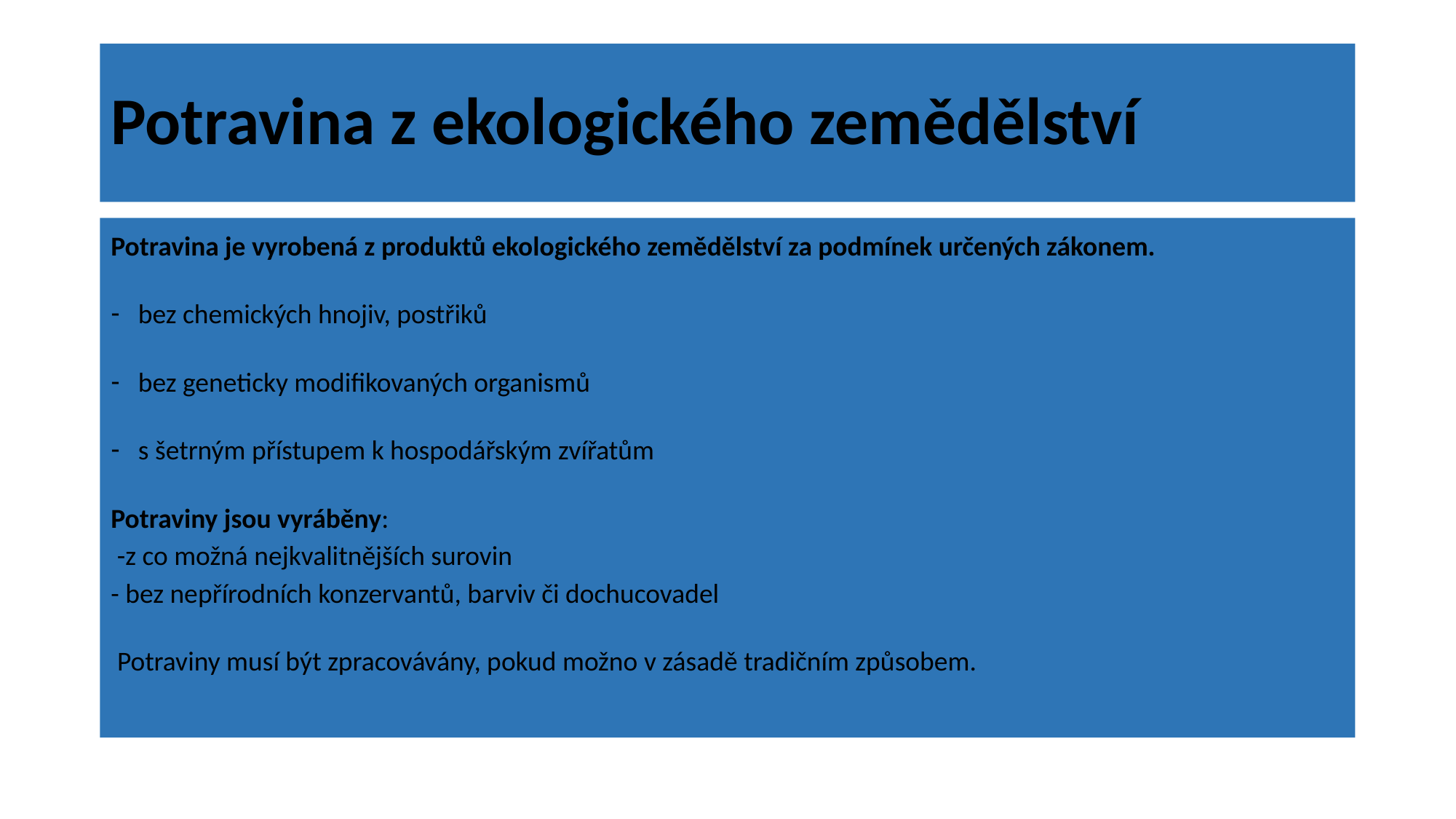

# Potravina z ekologického zemědělství
Potravina je vyrobená z produktů ekologického zemědělství za podmínek určených zákonem.
bez chemických hnojiv, postřiků
bez geneticky modifikovaných organismů
s šetrným přístupem k hospodářským zvířatům
Potraviny jsou vyráběny:
 -z co možná nejkvalitnějších surovin
- bez nepřírodních konzervantů, barviv či dochucovadel
 Potraviny musí být zpracovávány, pokud možno v zásadě tradičním způsobem.